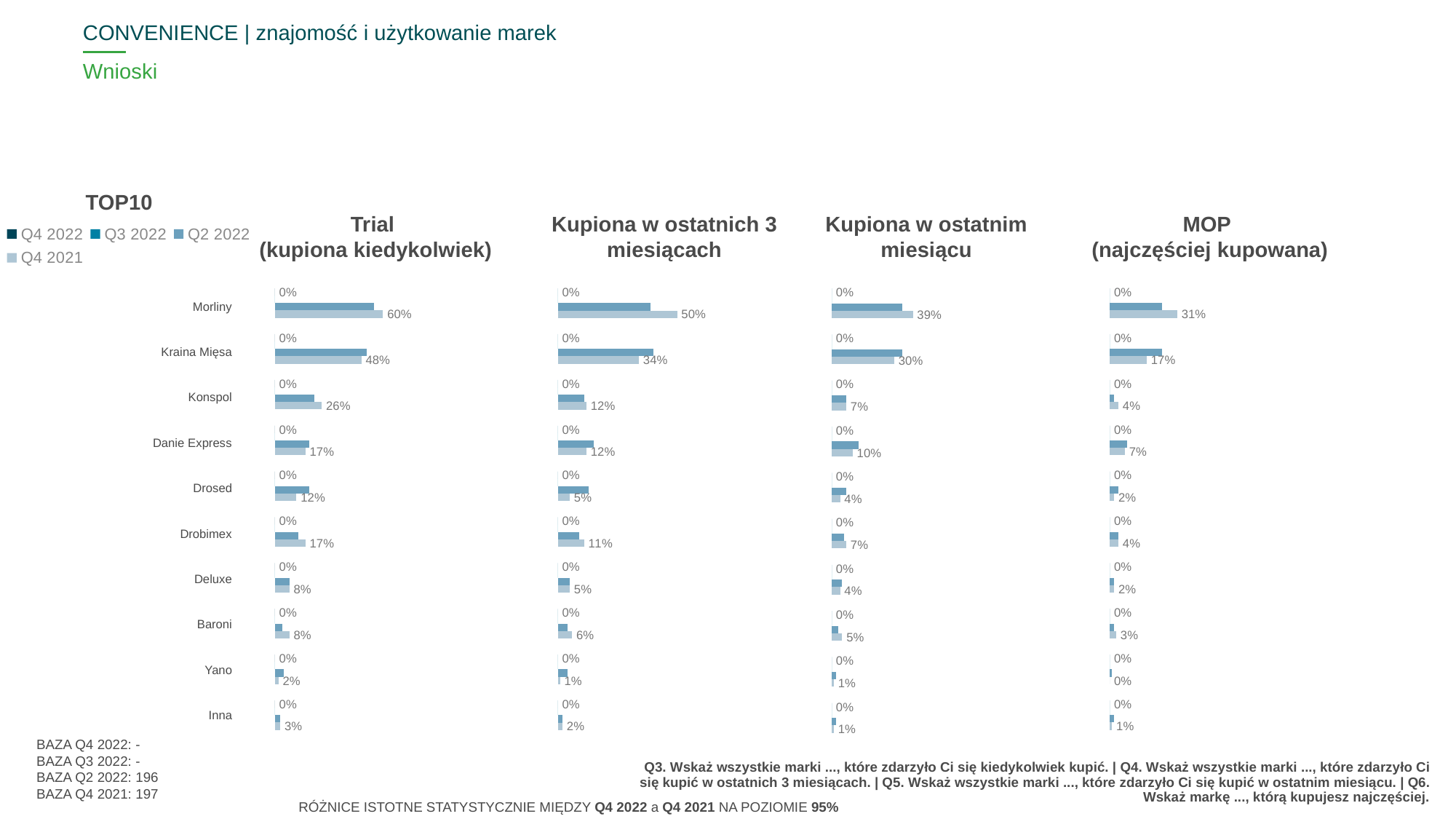

CONVENIENCE | znajomość i użytkowanie marek
# Wnioski
TOP10
Trial
(kupiona kiedykolwiek)
Kupiona w ostatnich 3 miesiącach
Kupiona w ostatnim miesiącu
MOP
(najczęściej kupowana)

### Chart

| Category | Q4 2022 | Q3 2022 | Q2 2022 | Q4 2021 |
|---|---|---|---|---|
|  | None | None | None | None |
|  | None | None | None | None |
|  | None | None | None | None |
|  | None | None | None | None |
|  | None | None | None | None |
|  | None | None | None | None |
|  | None | None | None | None |
| ^DELROW^ |
| --- |
| Morliny |
| Kraina Mięsa |
| Konspol |
| Danie Express |
| Drosed |
| Drobimex |
| Deluxe |
| Baroni |
| Yano |
| Inna |

### Chart

| Category | Q4 2022 | Q3 2022 | Q2 2022 | Q4 2021 |
|---|---|---|---|---|
| Morliny | 0.0 | 0.0 | 0.55 | 0.6 |
| Kraina Mięsa | 0.0 | 0.0 | 0.51 | 0.48 |
| Konspol | 0.0 | 0.0 | 0.22 | 0.26 |
| Danie Express | 0.0 | 0.0 | 0.19 | 0.17 |
| Drosed | 0.0 | 0.0 | 0.19 | 0.12 |
| Drobimex | 0.0 | 0.0 | 0.13 | 0.17 |
| Deluxe | 0.0 | 0.0 | 0.08 | 0.08 |
| Baroni | 0.0 | 0.0 | 0.04 | 0.08 |
| Yano | 0.0 | 0.0 | 0.05 | 0.02 |
| Inna | 0.0 | 0.0 | 0.03 | 0.03 |

### Chart

| Category | Q4 2022 | Q3 2022 | Q2 2022 | Q4 2021 |
|---|---|---|---|---|
| Morliny | 0.0 | 0.0 | 0.34 | 0.39 |
| Kraina Mięsa | 0.0 | 0.0 | 0.34 | 0.3 |
| Konspol | 0.0 | 0.0 | 0.07 | 0.07 |
| Danie Express | 0.0 | 0.0 | 0.13 | 0.1 |
| Drosed | 0.0 | 0.0 | 0.07 | 0.04 |
| Drobimex | 0.0 | 0.0 | 0.06 | 0.07 |
| Deluxe | 0.0 | 0.0 | 0.05 | 0.04 |
| Baroni | 0.0 | 0.0 | 0.03 | 0.05 |
| Yano | 0.0 | 0.0 | 0.02 | 0.01 |
| Inna | 0.0 | 0.0 | 0.02 | 0.01 |

### Chart

| Category | Q4 2022 | Q3 2022 | Q2 2022 | Q4 2021 |
|---|---|---|---|---|
| Morliny | 0.0 | 0.0 | 0.24 | 0.31 |
| Kraina Mięsa | 0.0 | 0.0 | 0.24 | 0.17 |
| Konspol | 0.0 | 0.0 | 0.02 | 0.04 |
| Danie Express | 0.0 | 0.0 | 0.08 | 0.07 |
| Drosed | 0.0 | 0.0 | 0.04 | 0.02 |
| Drobimex | 0.0 | 0.0 | 0.04 | 0.04 |
| Deluxe | 0.0 | 0.0 | 0.02 | 0.02 |
| Baroni | 0.0 | 0.0 | 0.02 | 0.03 |
| Yano | 0.0 | 0.0 | 0.01 | 0.0 |
| Inna | 0.0 | 0.0 | 0.02 | 0.01 |

### Chart

| Category | Q4 2022 | Q3 2022 | Q2 2022 | Q4 2021 |
|---|---|---|---|---|
| Morliny | 0.0 | 0.0 | 0.39 | 0.5 |
| Kraina Mięsa | 0.0 | 0.0 | 0.4 | 0.34 |
| Konspol | 0.0 | 0.0 | 0.11 | 0.12 |
| Danie Express | 0.0 | 0.0 | 0.15 | 0.12 |
| Drosed | 0.0 | 0.0 | 0.13 | 0.05 |
| Drobimex | 0.0 | 0.0 | 0.09 | 0.11 |
| Deluxe | 0.0 | 0.0 | 0.05 | 0.05 |
| Baroni | 0.0 | 0.0 | 0.04 | 0.06 |
| Yano | 0.0 | 0.0 | 0.04 | 0.01 |
| Inna | 0.0 | 0.0 | 0.02 | 0.02 |
BAZA Q4 2022: -
BAZA Q3 2022: -
BAZA Q2 2022: 196
BAZA Q4 2021: 197
Q3. Wskaż wszystkie marki ..., które zdarzyło Ci się kiedykolwiek kupić. | Q4. Wskaż wszystkie marki ..., które zdarzyło Ci się kupić w ostatnich 3 miesiącach. | Q5. Wskaż wszystkie marki ..., które zdarzyło Ci się kupić w ostatnim miesiącu. | Q6. Wskaż markę ..., którą kupujesz najczęściej.
RÓŻNICE ISTOTNE STATYSTYCZNIE MIĘDZY Q4 2022 a Q4 2021 NA POZIOMIE 95%